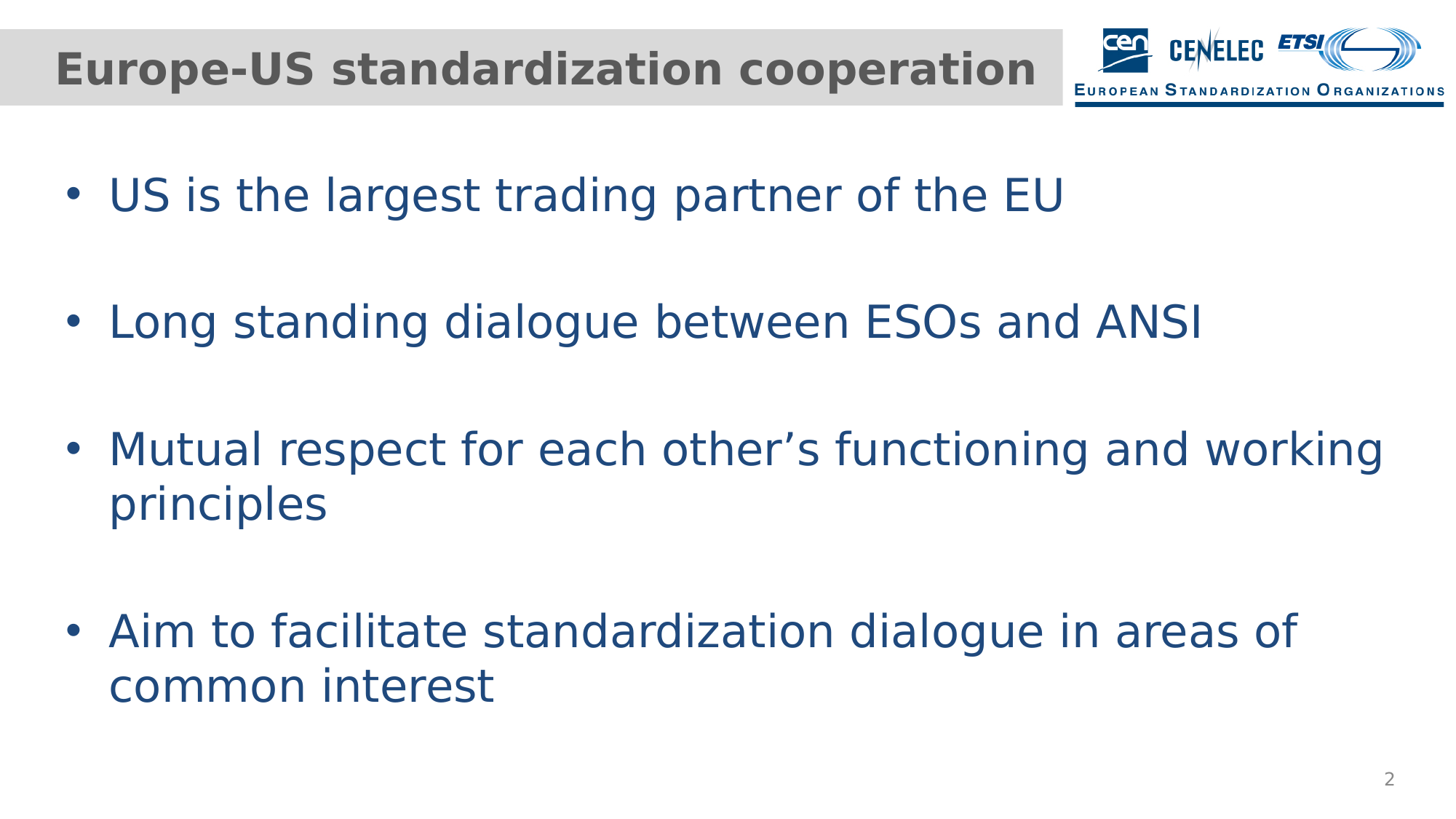

# Europe-US standardization cooperation
US is the largest trading partner of the EU

Long standing dialogue between ESOs and ANSI

Mutual respect for each other’s functioning and working principles

Aim to facilitate standardization dialogue in areas of common interest
2